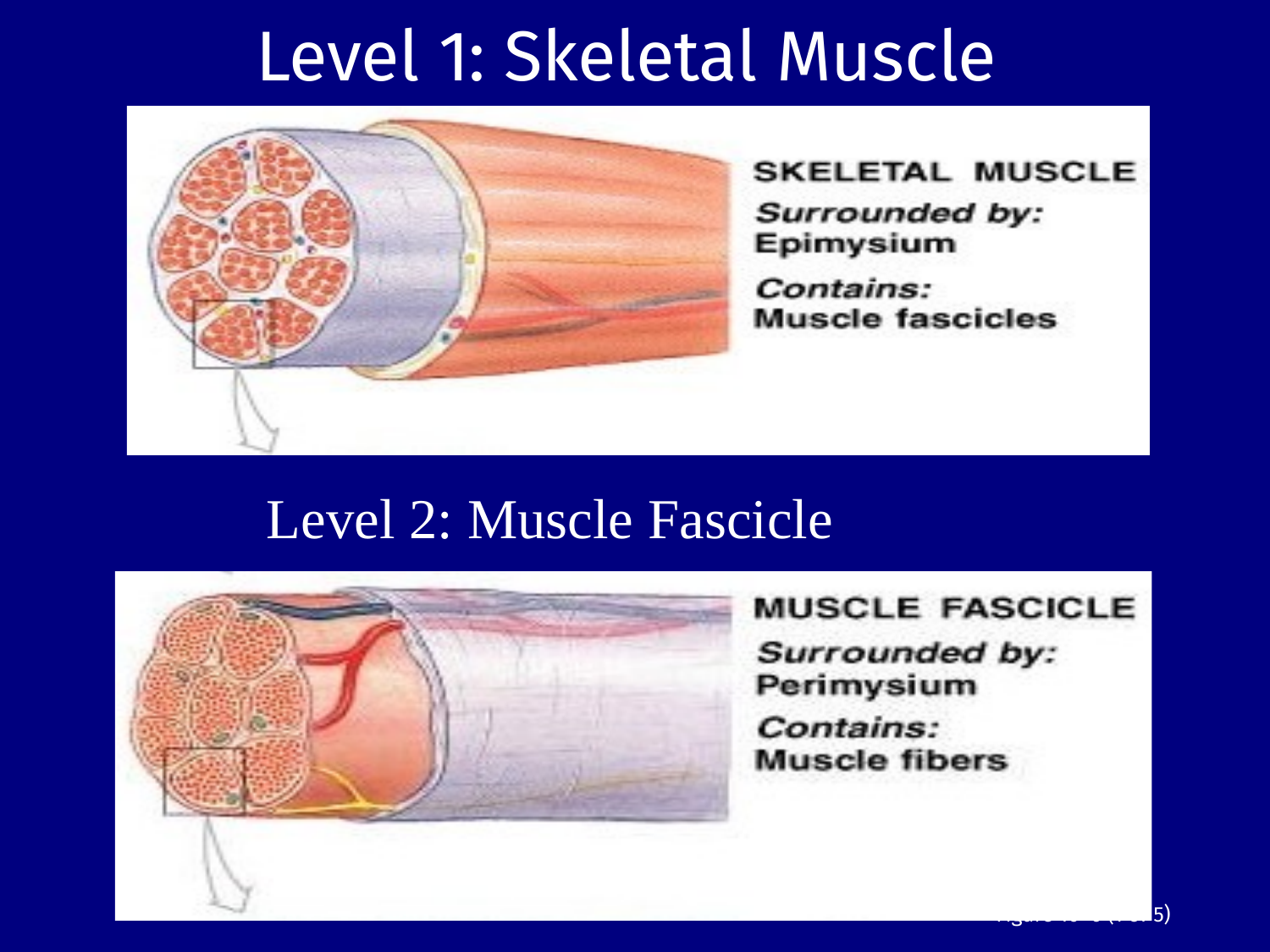

# Level 1: Skeletal Muscle

Level 2: Muscle Fascicle

Figure 10–6 (1 of 5)